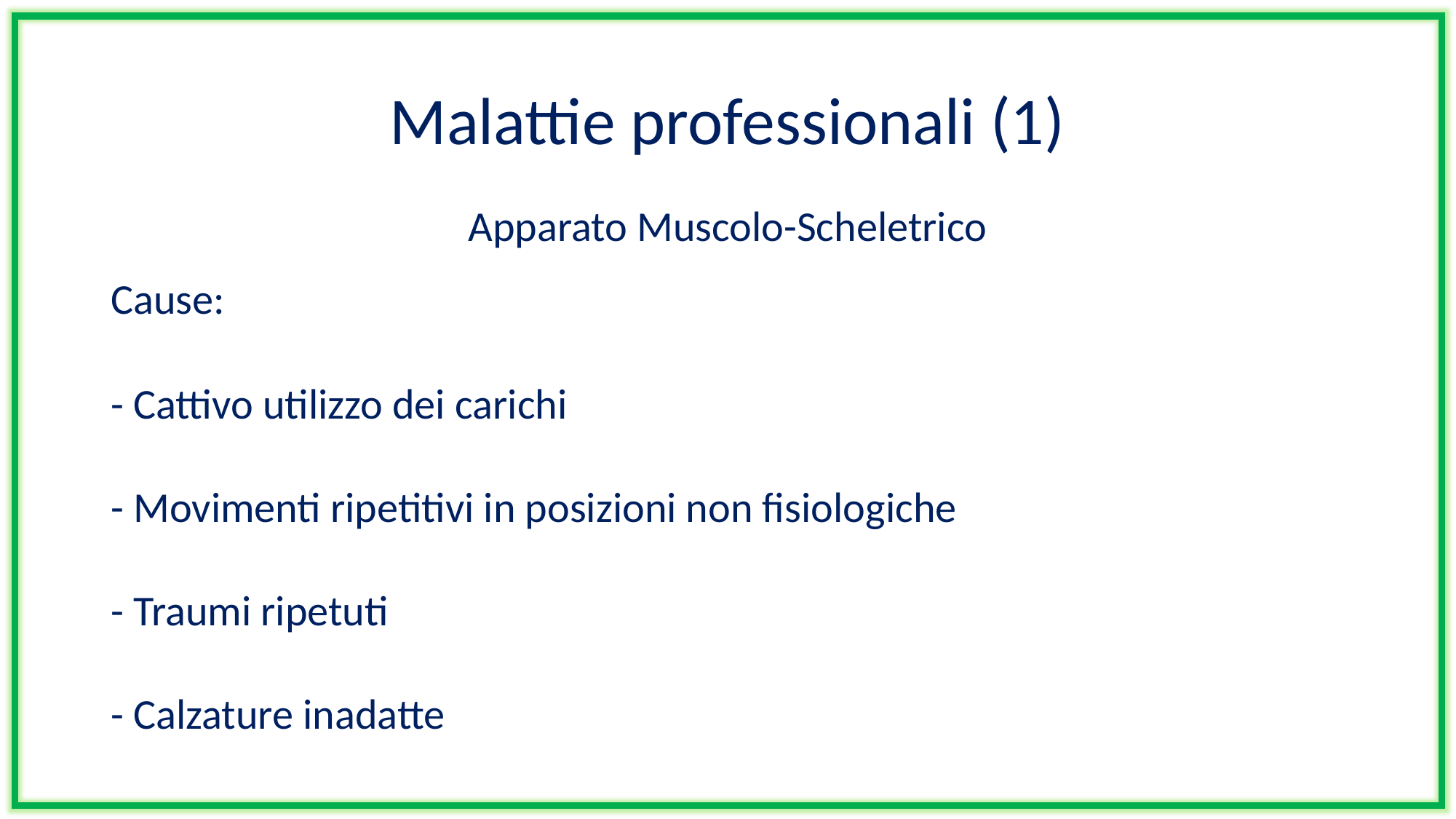

# Malattie professionali (1)
Apparato Muscolo-Scheletrico
Cause:
- Cattivo utilizzo dei carichi
- Movimenti ripetitivi in posizioni non fisiologiche
- Traumi ripetuti
- Calzature inadatte